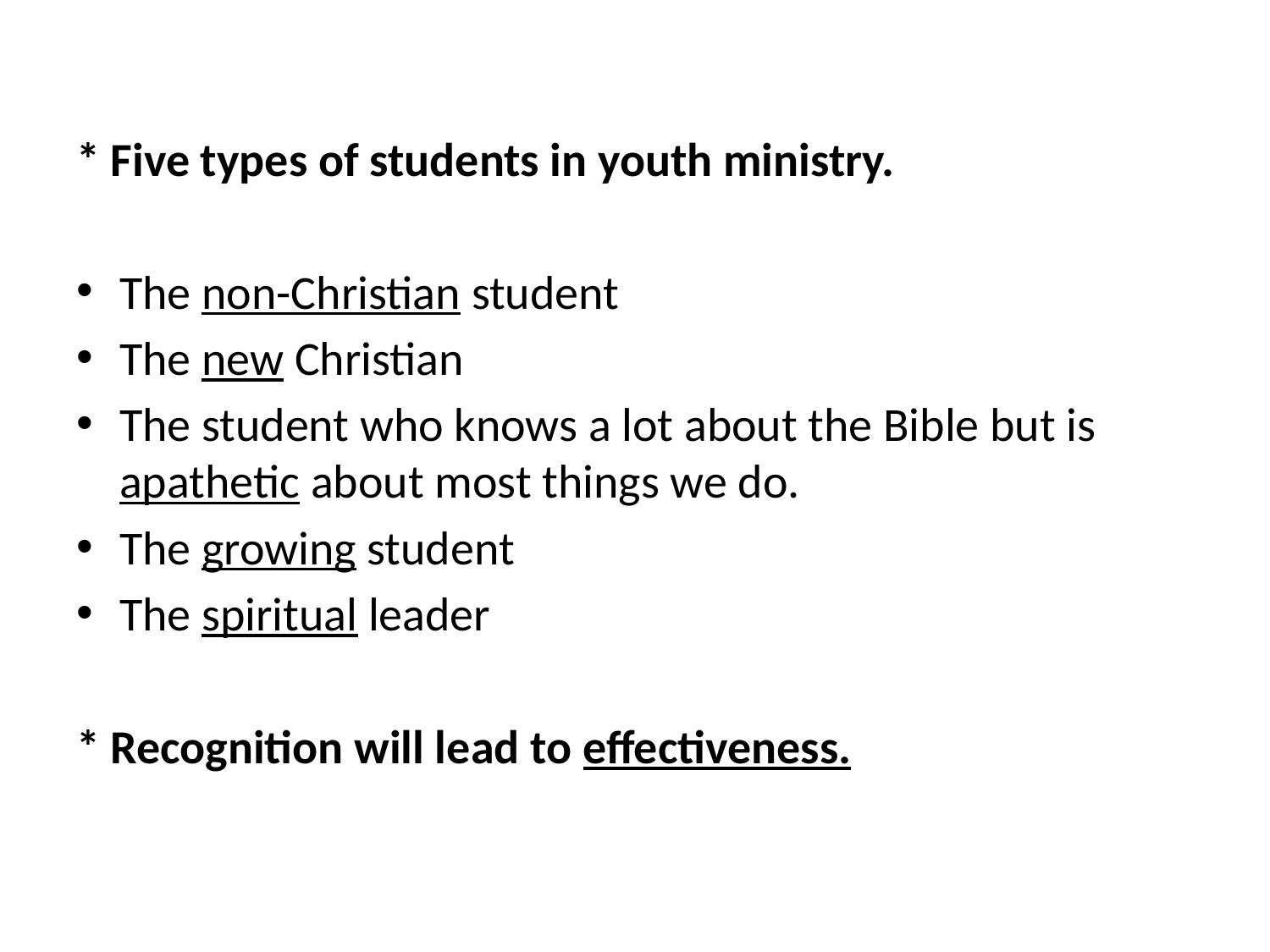

* Five types of students in youth ministry.

The non-Christian student
The new Christian
The student who knows a lot about the Bible but is apathetic about most things we do.
The growing student
The spiritual leader

* Recognition will lead to effectiveness.